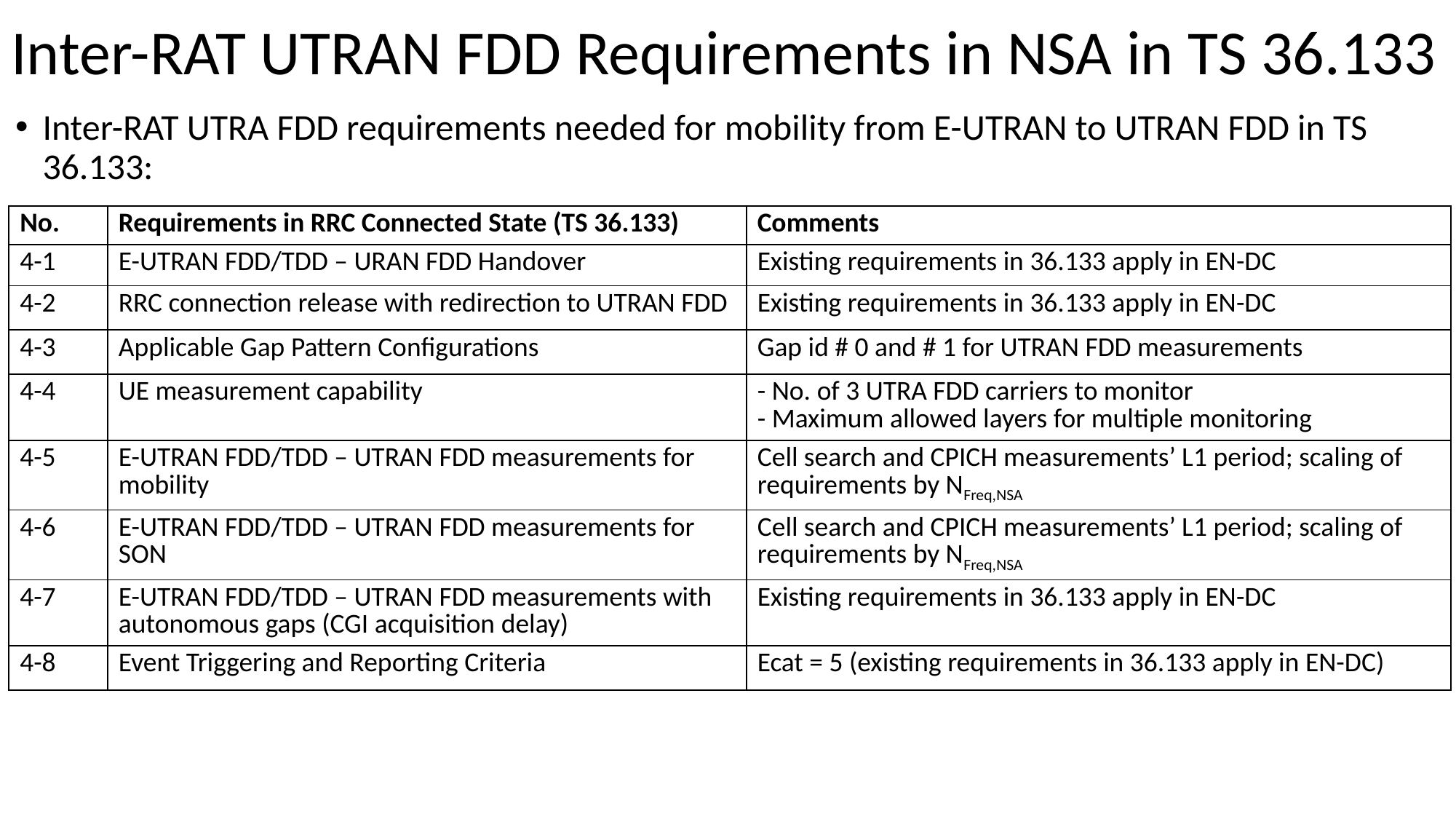

# Inter-RAT UTRAN FDD Requirements in NSA in TS 36.133
Inter-RAT UTRA FDD requirements needed for mobility from E-UTRAN to UTRAN FDD in TS 36.133:
| No. | Requirements in RRC Connected State (TS 36.133) | Comments |
| --- | --- | --- |
| 4-1 | E-UTRAN FDD/TDD – URAN FDD Handover | Existing requirements in 36.133 apply in EN-DC |
| 4-2 | RRC connection release with redirection to UTRAN FDD | Existing requirements in 36.133 apply in EN-DC |
| 4-3 | Applicable Gap Pattern Configurations | Gap id # 0 and # 1 for UTRAN FDD measurements |
| 4-4 | UE measurement capability | - No. of 3 UTRA FDD carriers to monitor - Maximum allowed layers for multiple monitoring |
| 4-5 | E-UTRAN FDD/TDD – UTRAN FDD measurements for mobility | Cell search and CPICH measurements’ L1 period; scaling of requirements by NFreq,NSA |
| 4-6 | E-UTRAN FDD/TDD – UTRAN FDD measurements for SON | Cell search and CPICH measurements’ L1 period; scaling of requirements by NFreq,NSA |
| 4-7 | E-UTRAN FDD/TDD – UTRAN FDD measurements with autonomous gaps (CGI acquisition delay) | Existing requirements in 36.133 apply in EN-DC |
| 4-8 | Event Triggering and Reporting Criteria | Ecat = 5 (existing requirements in 36.133 apply in EN-DC) |